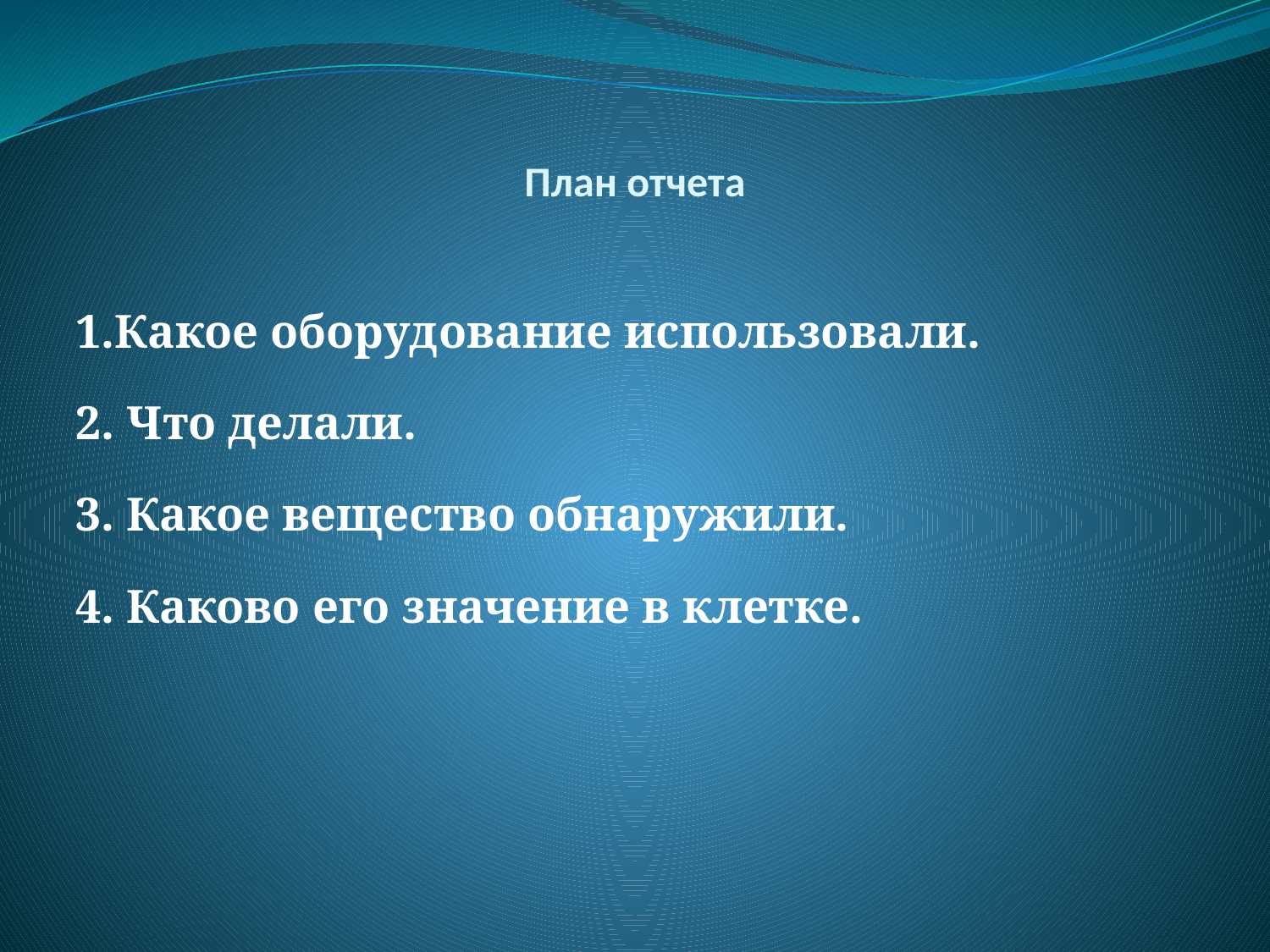

# План отчета
1.Какое оборудование использовали.
2. Что делали.
3. Какое вещество обнаружили.
4. Каково его значение в клетке.